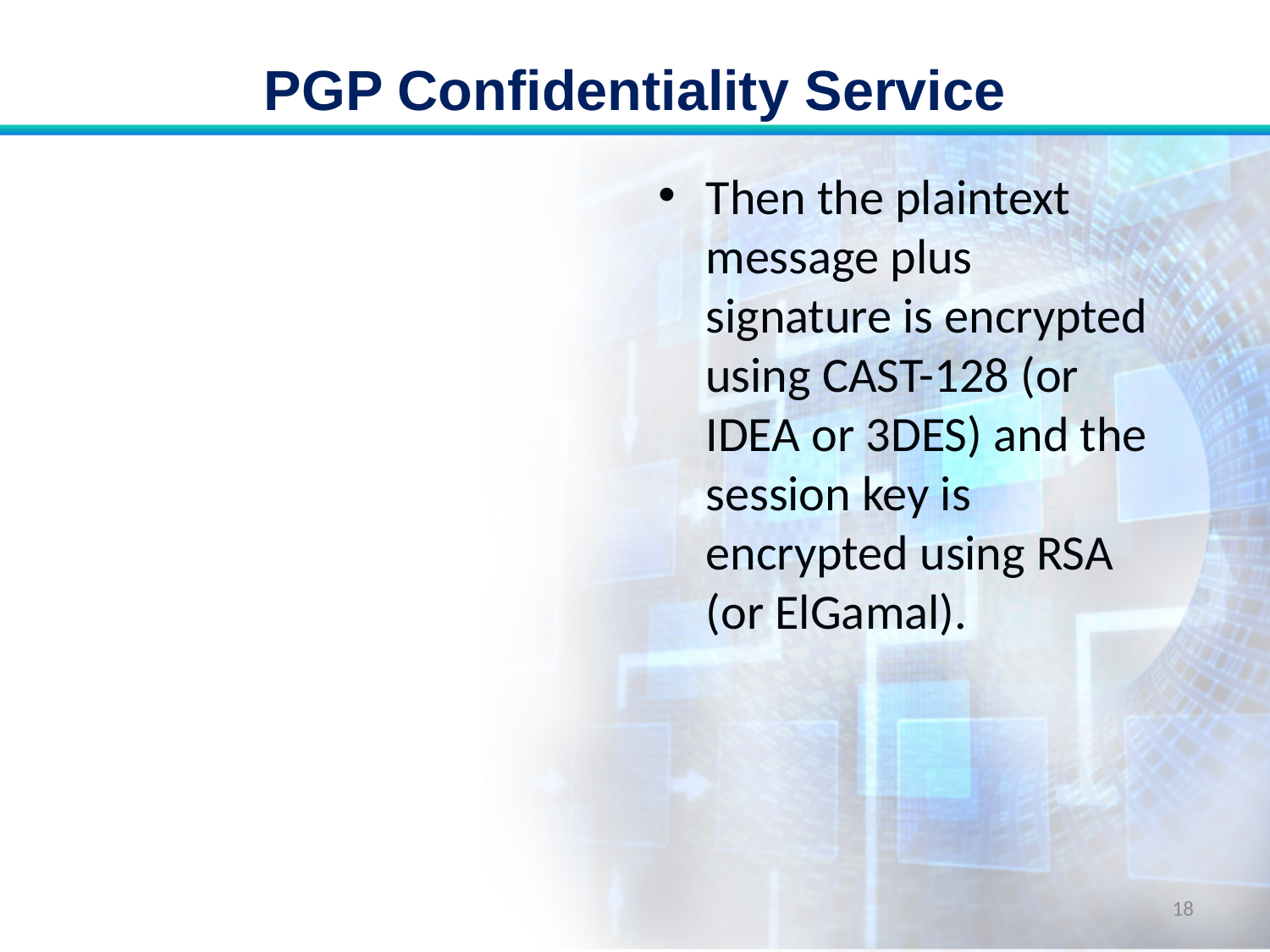

# PGP Confidentiality Service
Then the plaintext message plus signature is encrypted using CAST-128 (or IDEA or 3DES) and the session key is encrypted using RSA (or ElGamal).

18